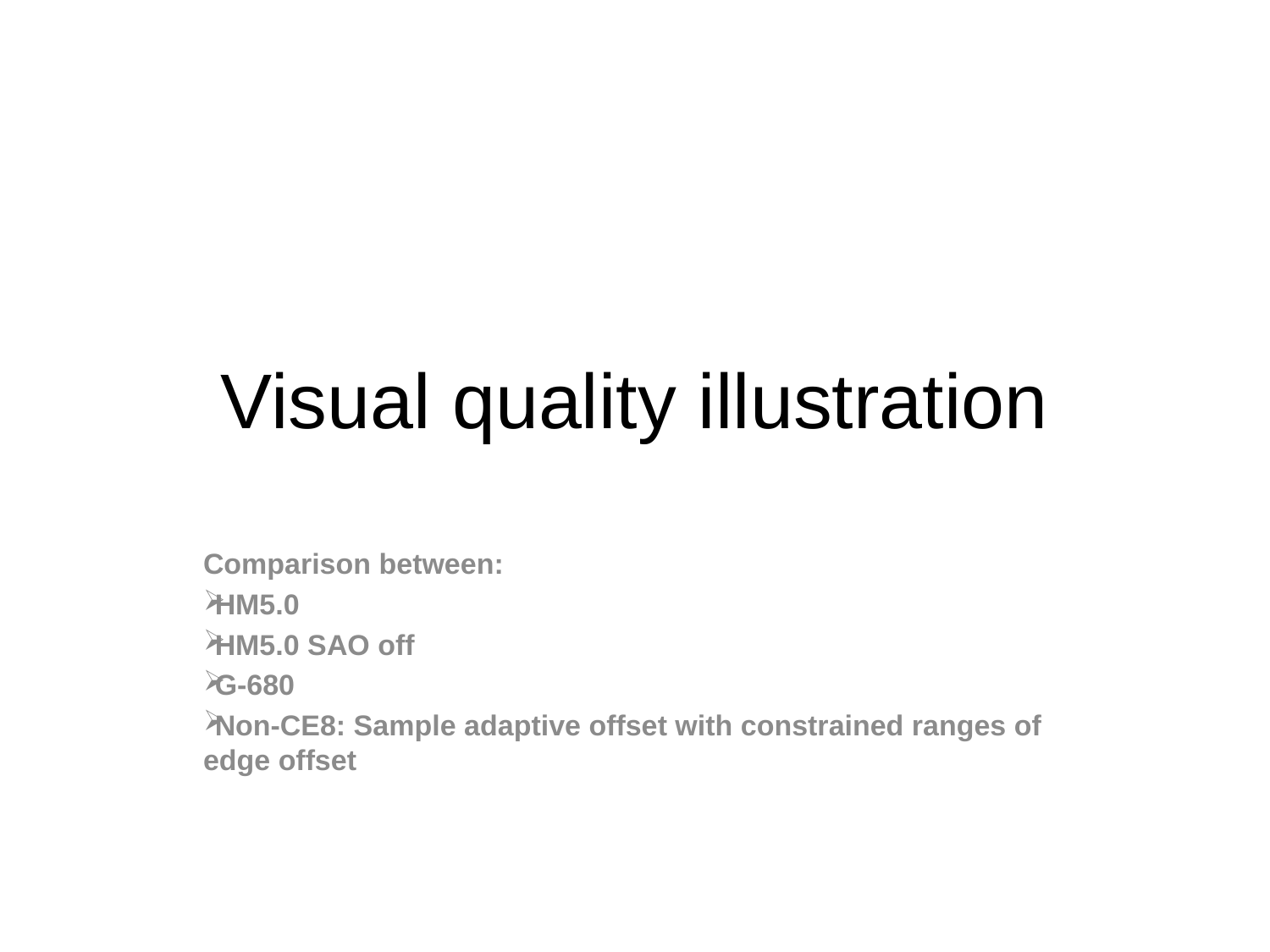

# Visual quality illustration
Comparison between:
HM5.0
HM5.0 SAO off
G-680
Non-CE8: Sample adaptive offset with constrained ranges of edge offset